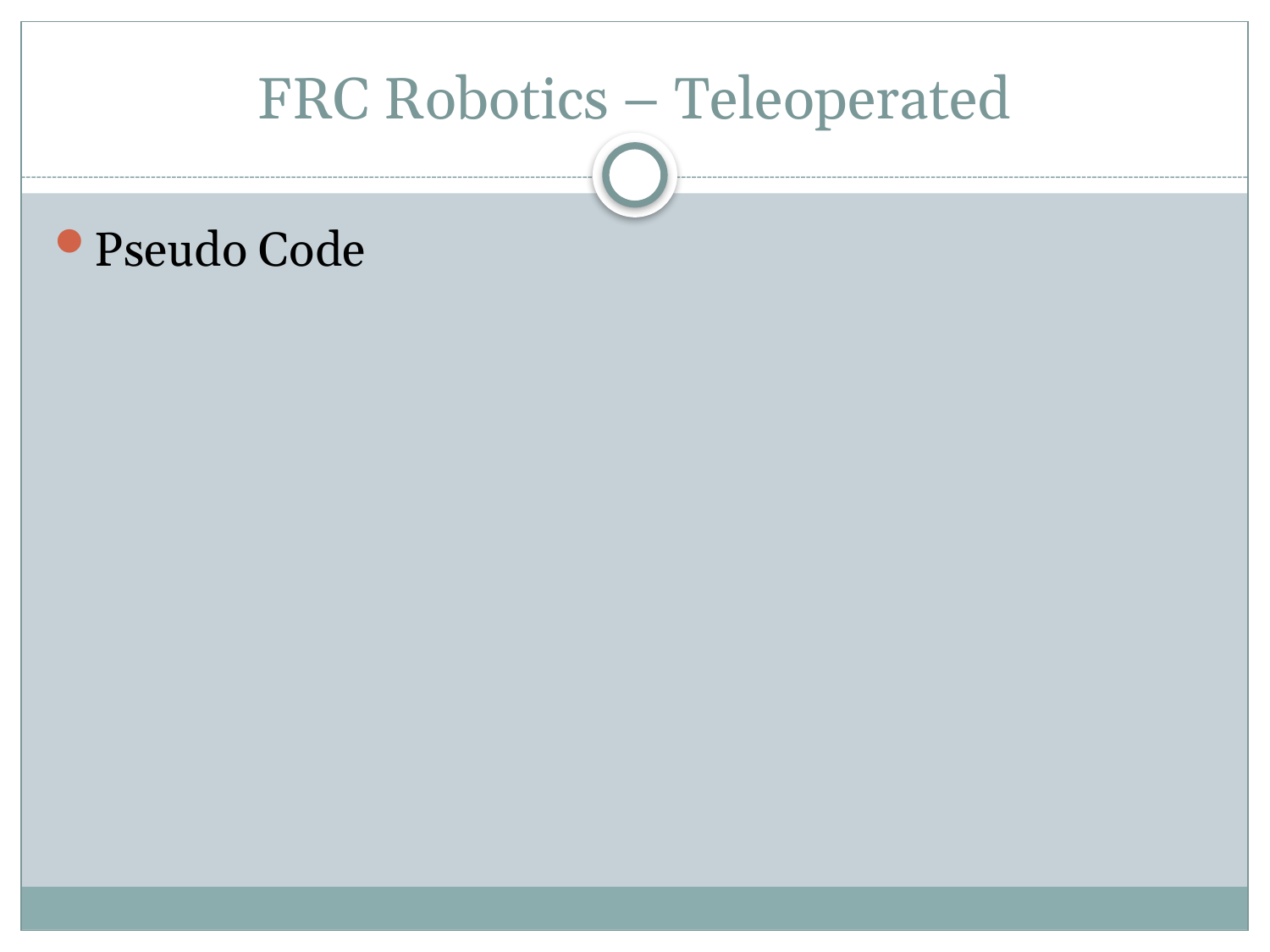

# FRC Robotics – Teleoperated
Pseudo Code